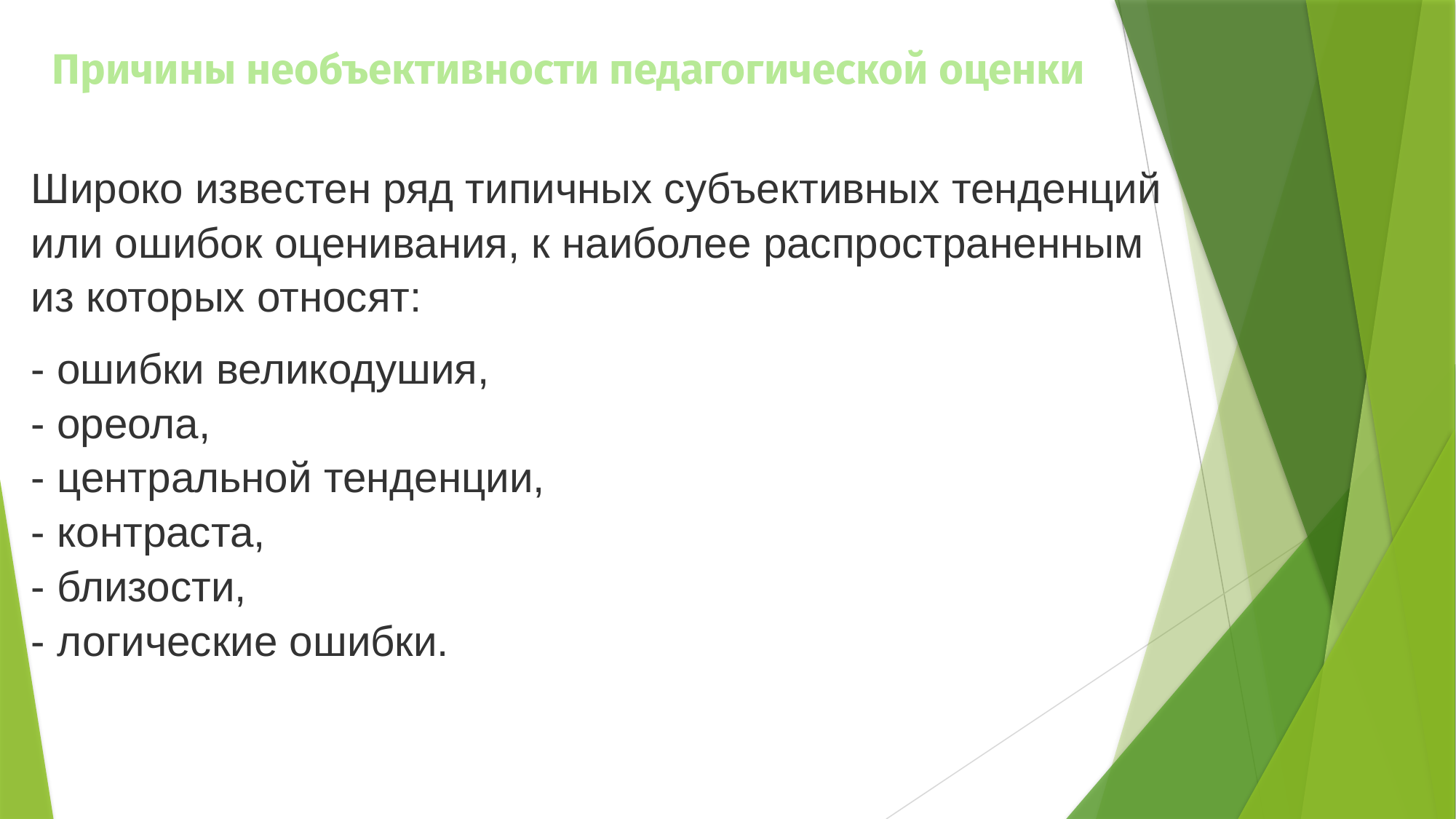

Причины необъективности педагогической оценки
Широко известен ряд типичных субъективных тенденций или ошибок оценивания, к наиболее распространенным из которых относят:
- ошибки великодушия,
- ореола,
- центральной тенденции,
- контраста,
- близости,
- логические ошибки.